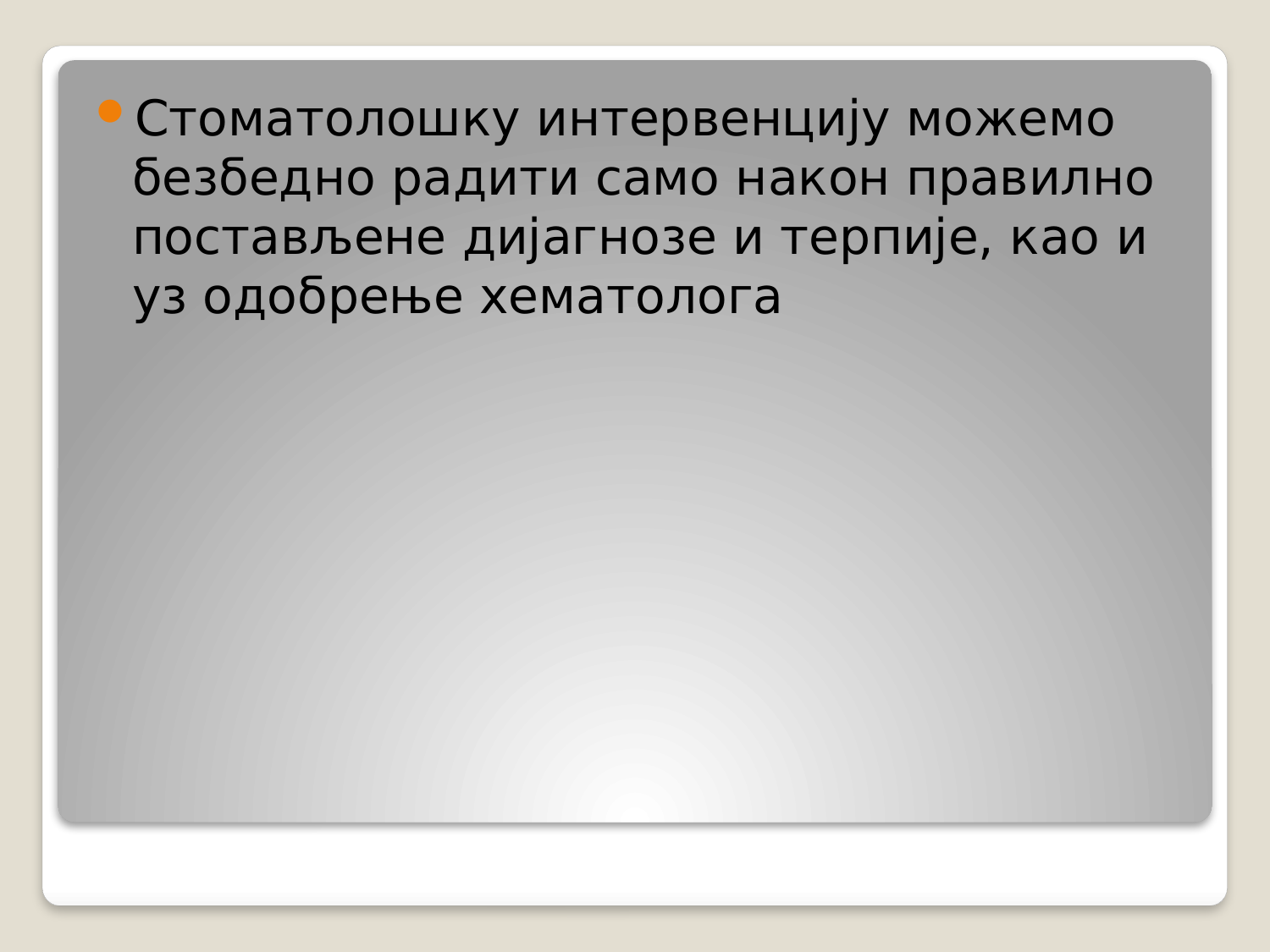

Стоматолошку интервенцију можемо безбедно радити само након правилно постављене дијагнозе и терпије, као и уз одобрење хематолога
#